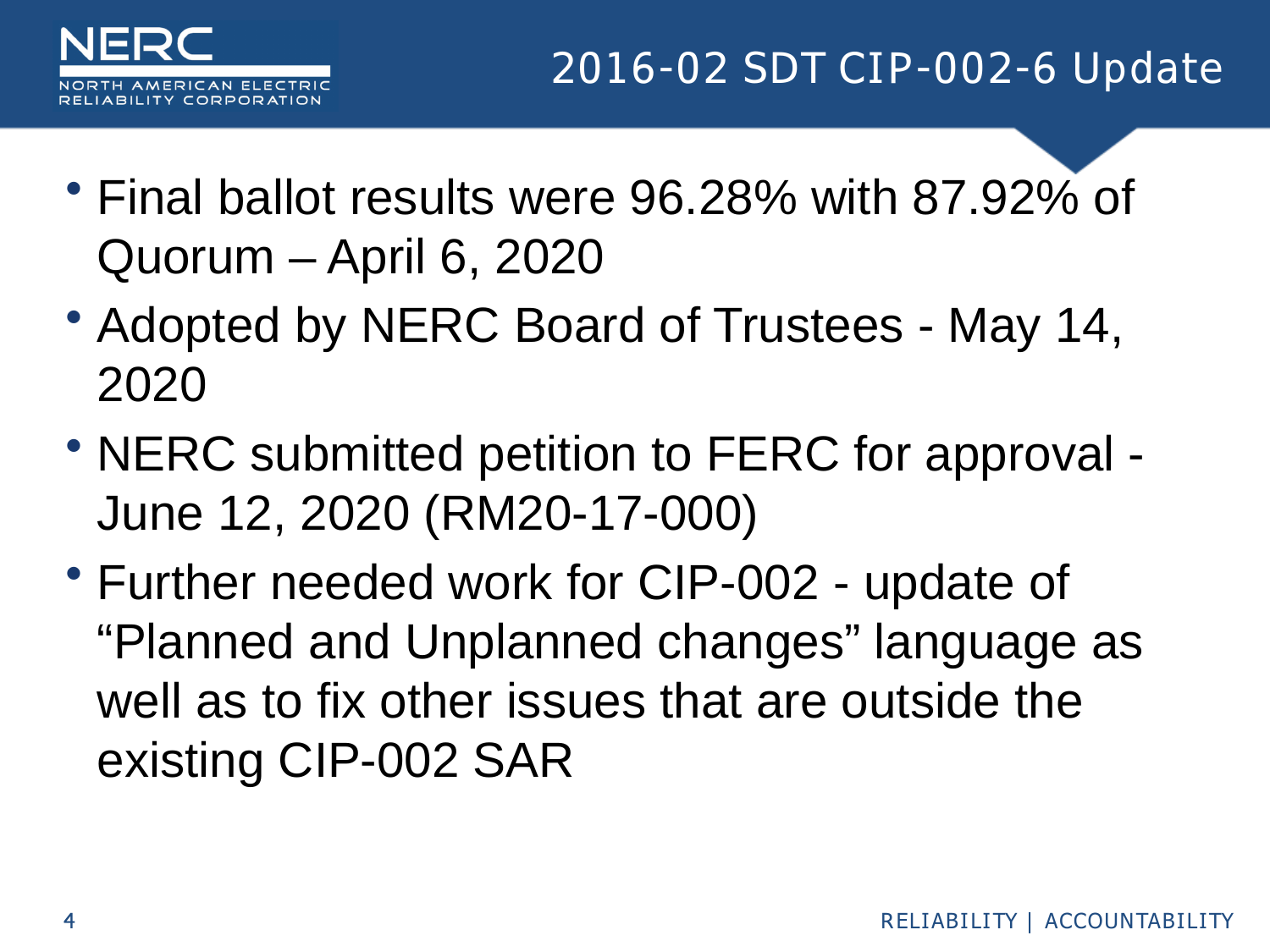

# 2016-02 SDT CIP-002-6 Update
Final ballot results were 96.28% with 87.92% of Quorum – April 6, 2020
Adopted by NERC Board of Trustees - May 14, 2020
NERC submitted petition to FERC for approval - June 12, 2020 (RM20-17-000)
Further needed work for CIP-002 - update of “Planned and Unplanned changes” language as well as to fix other issues that are outside the existing CIP-002 SAR